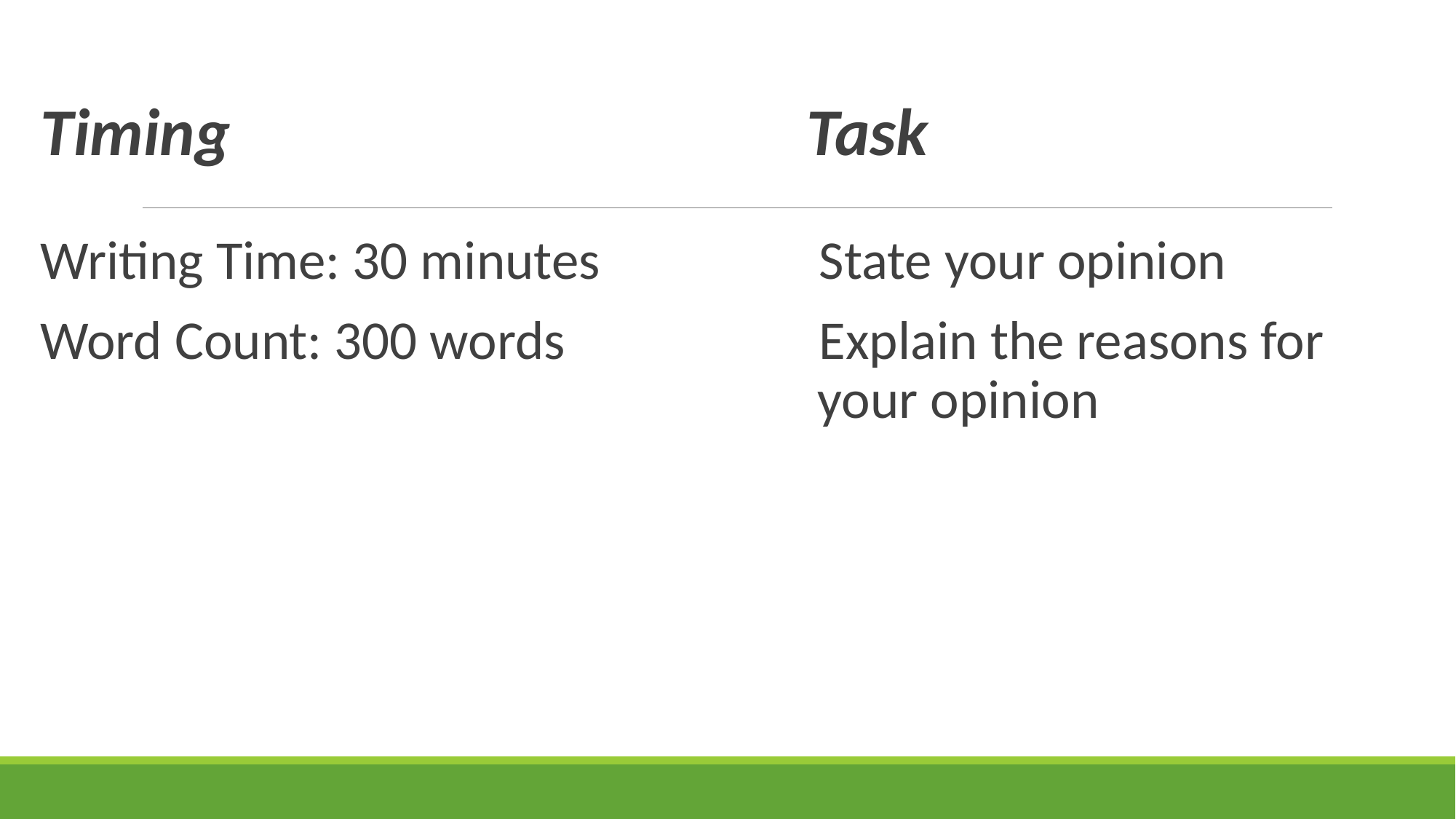

#
Timing

Writing Time: 30 minutes
Word Count: 300 words
Task

State your opinion
Explain the reasons for your opinion